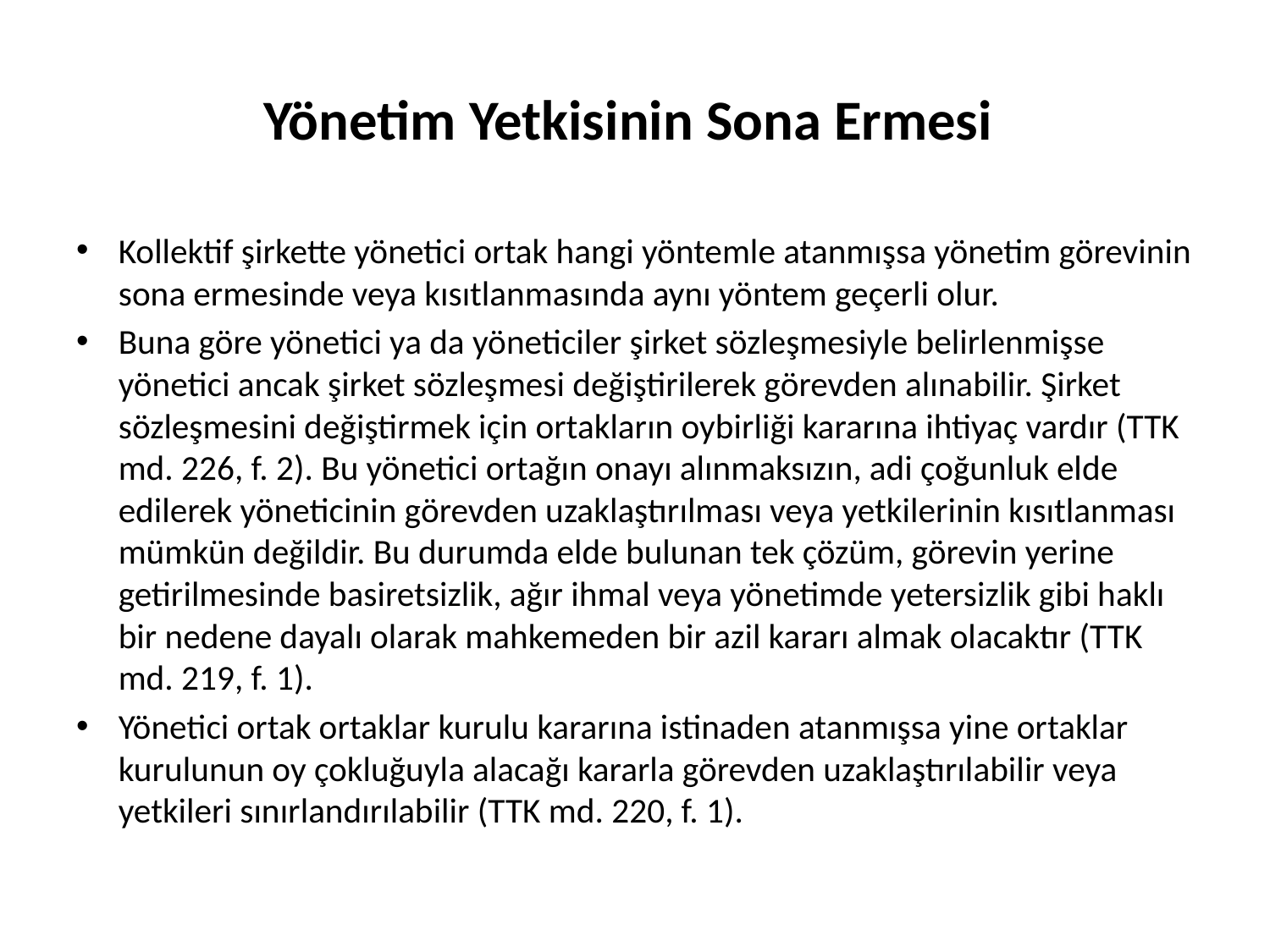

# Yönetim Yetkisinin Sona Ermesi
Kollektif şirkette yönetici ortak hangi yöntemle atanmışsa yönetim görevinin sona ermesinde veya kısıtlanmasında aynı yöntem geçerli olur.
Buna göre yönetici ya da yöneticiler şirket sözleşmesiyle belirlenmişse yönetici ancak şirket sözleşmesi değiştirilerek görevden alınabilir. Şirket sözleşmesini değiştirmek için ortakların oybirliği kararına ihtiyaç vardır (TTK md. 226, f. 2). Bu yönetici ortağın onayı alınmaksızın, adi çoğunluk elde edilerek yöneticinin görevden uzaklaştırılması veya yetkilerinin kısıtlanması mümkün değildir. Bu durumda elde bulunan tek çözüm, görevin yerine getirilmesinde basiretsizlik, ağır ihmal veya yönetimde yetersizlik gibi haklı bir nedene dayalı olarak mahkemeden bir azil kararı almak olacaktır (TTK md. 219, f. 1).
Yönetici ortak ortaklar kurulu kararına istinaden atanmışsa yine ortaklar kurulunun oy çokluğuyla alacağı kararla görevden uzaklaştırılabilir veya yetkileri sınırlandırılabilir (TTK md. 220, f. 1).